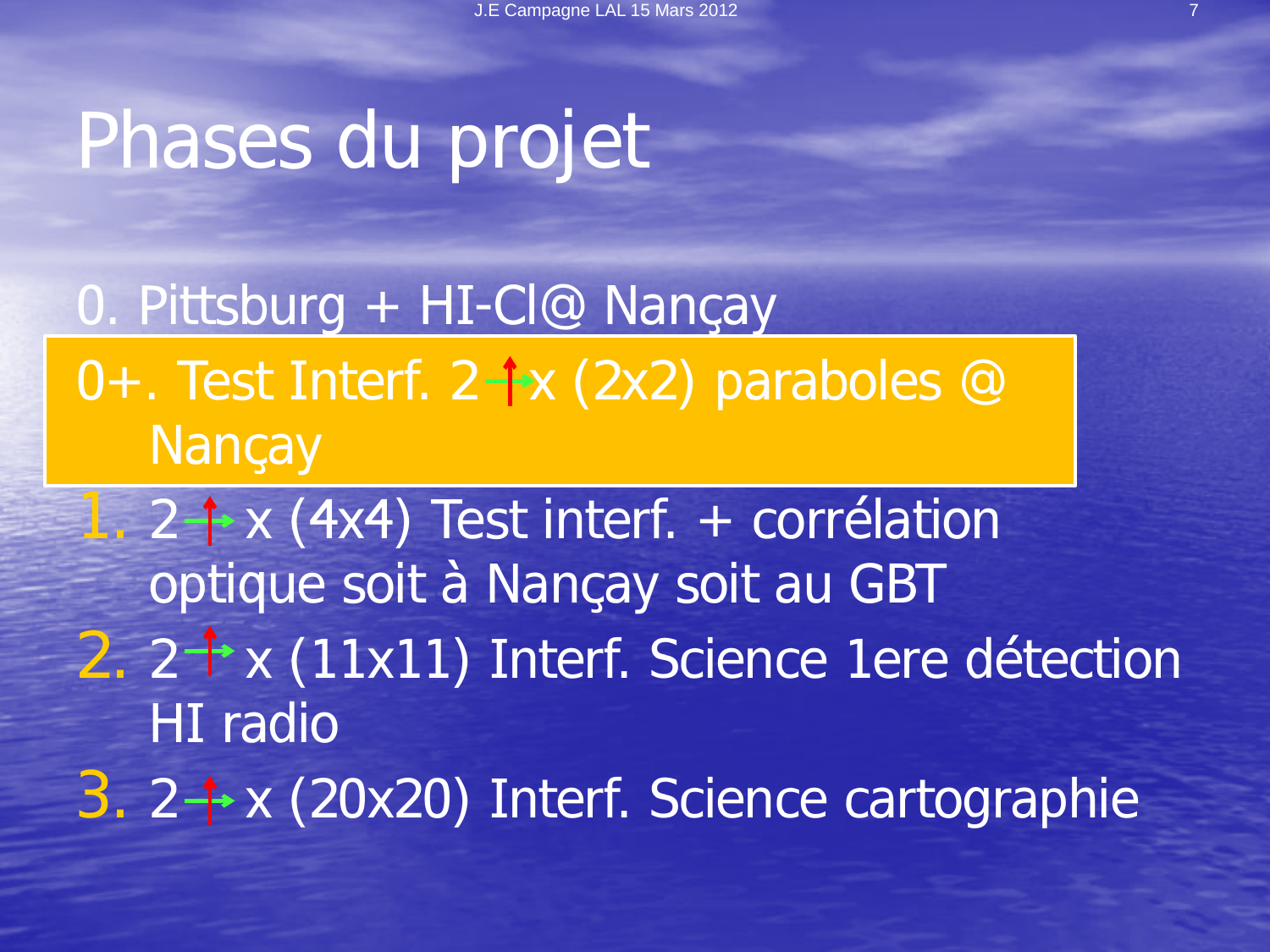

J.E Campagne LAL 15 Mars 2012
7
# Phases du projet
0. Pittsburg + HI-Cl@ Nançay
0+. Test Interf. 2   x (2x2) paraboles @ Nançay
2    x (4x4) Test interf. + corrélation optique soit à Nançay soit au GBT
2    x (11x11) Interf. Science 1ere détection HI radio
2    x (20x20) Interf. Science cartographie